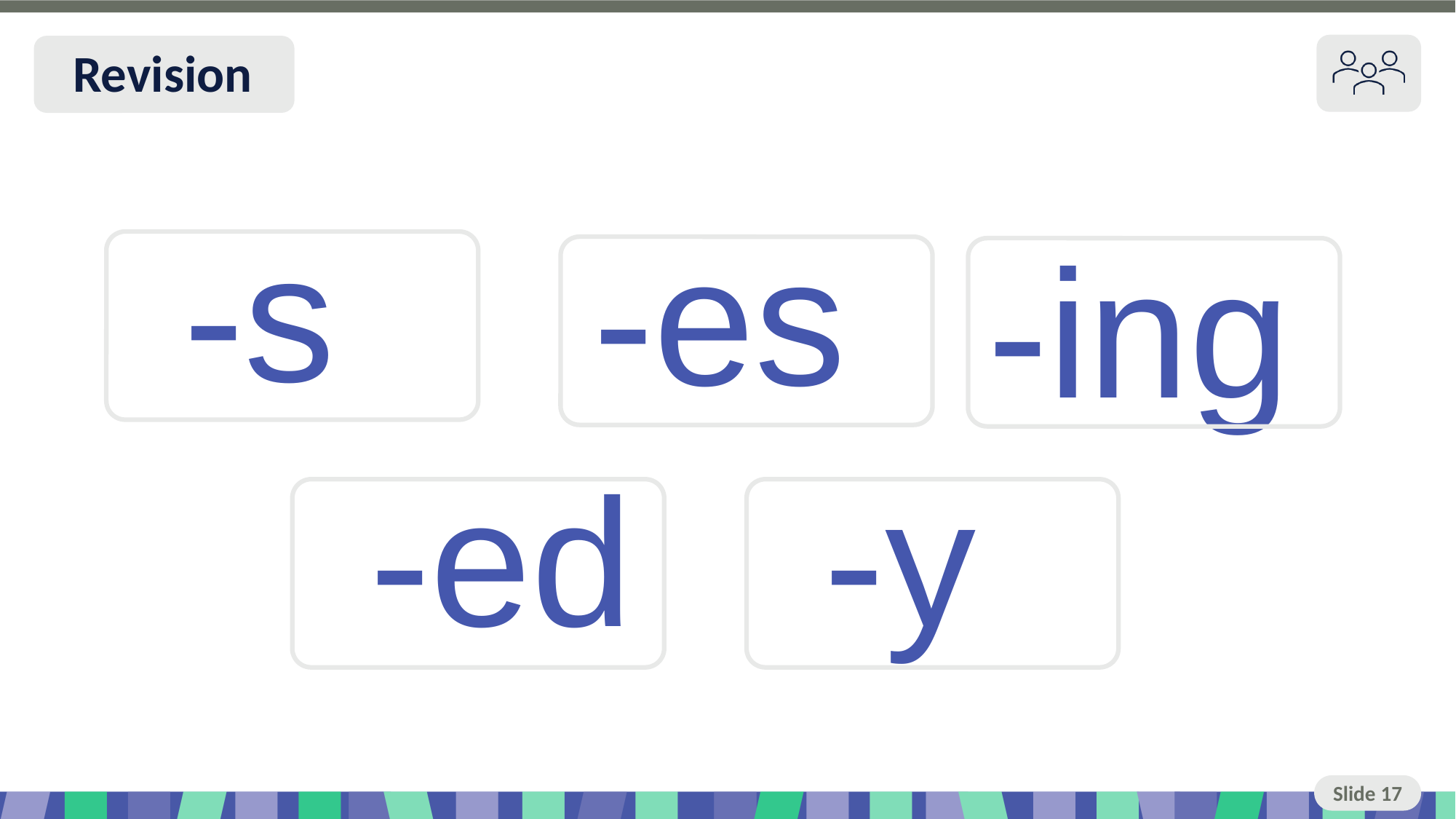

Slide 17 Revision
-s
-es

-ing

-ed
-y